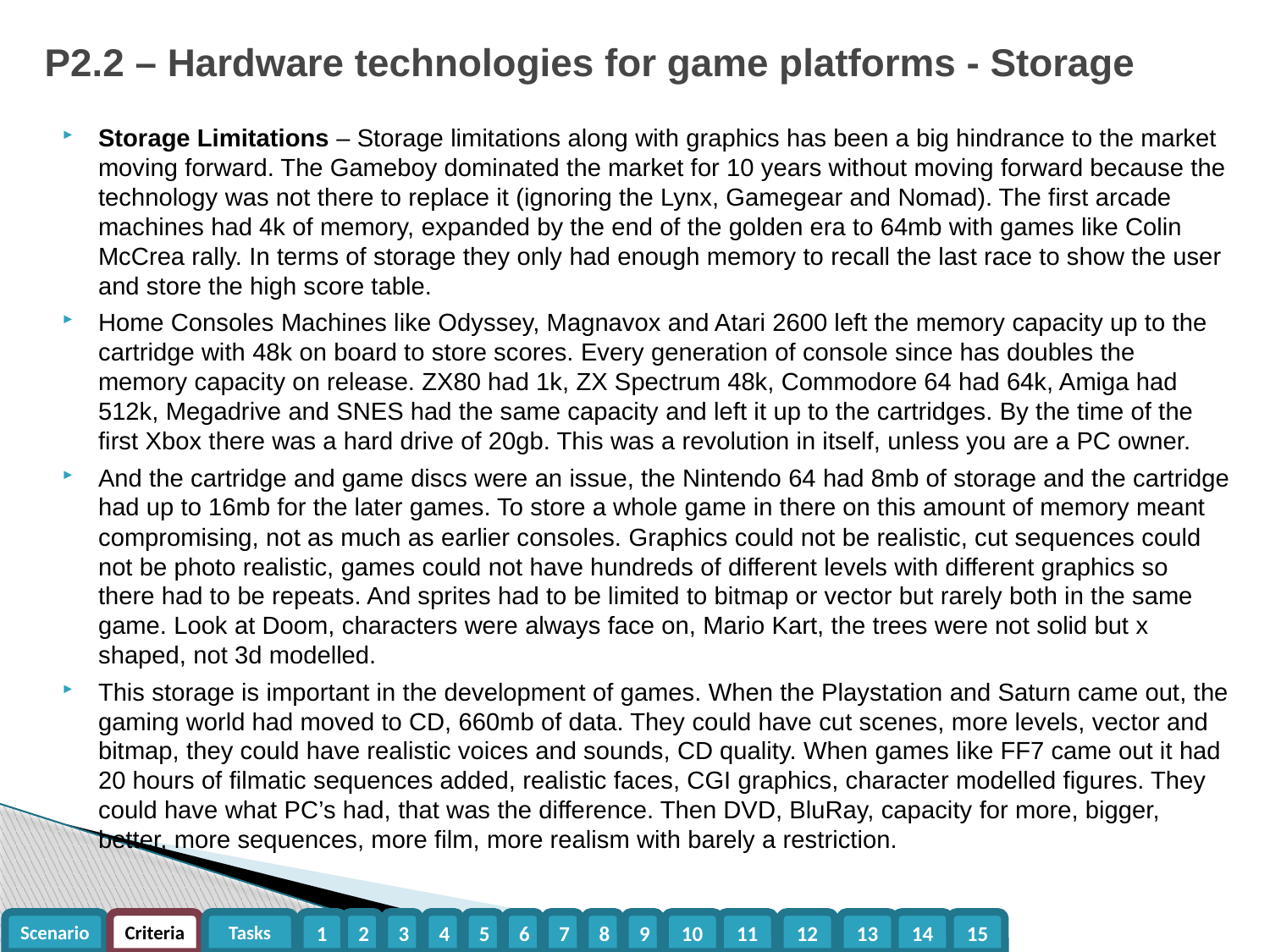

# P2.2 – Hardware technologies for game platforms - Storage
Storage Limitations – Storage limitations along with graphics has been a big hindrance to the market moving forward. The Gameboy dominated the market for 10 years without moving forward because the technology was not there to replace it (ignoring the Lynx, Gamegear and Nomad). The first arcade machines had 4k of memory, expanded by the end of the golden era to 64mb with games like Colin McCrea rally. In terms of storage they only had enough memory to recall the last race to show the user and store the high score table.
Home Consoles Machines like Odyssey, Magnavox and Atari 2600 left the memory capacity up to the cartridge with 48k on board to store scores. Every generation of console since has doubles the memory capacity on release. ZX80 had 1k, ZX Spectrum 48k, Commodore 64 had 64k, Amiga had 512k, Megadrive and SNES had the same capacity and left it up to the cartridges. By the time of the first Xbox there was a hard drive of 20gb. This was a revolution in itself, unless you are a PC owner.
And the cartridge and game discs were an issue, the Nintendo 64 had 8mb of storage and the cartridge had up to 16mb for the later games. To store a whole game in there on this amount of memory meant compromising, not as much as earlier consoles. Graphics could not be realistic, cut sequences could not be photo realistic, games could not have hundreds of different levels with different graphics so there had to be repeats. And sprites had to be limited to bitmap or vector but rarely both in the same game. Look at Doom, characters were always face on, Mario Kart, the trees were not solid but x shaped, not 3d modelled.
This storage is important in the development of games. When the Playstation and Saturn came out, the gaming world had moved to CD, 660mb of data. They could have cut scenes, more levels, vector and bitmap, they could have realistic voices and sounds, CD quality. When games like FF7 came out it had 20 hours of filmatic sequences added, realistic faces, CGI graphics, character modelled figures. They could have what PC’s had, that was the difference. Then DVD, BluRay, capacity for more, bigger, better, more sequences, more film, more realism with barely a restriction.